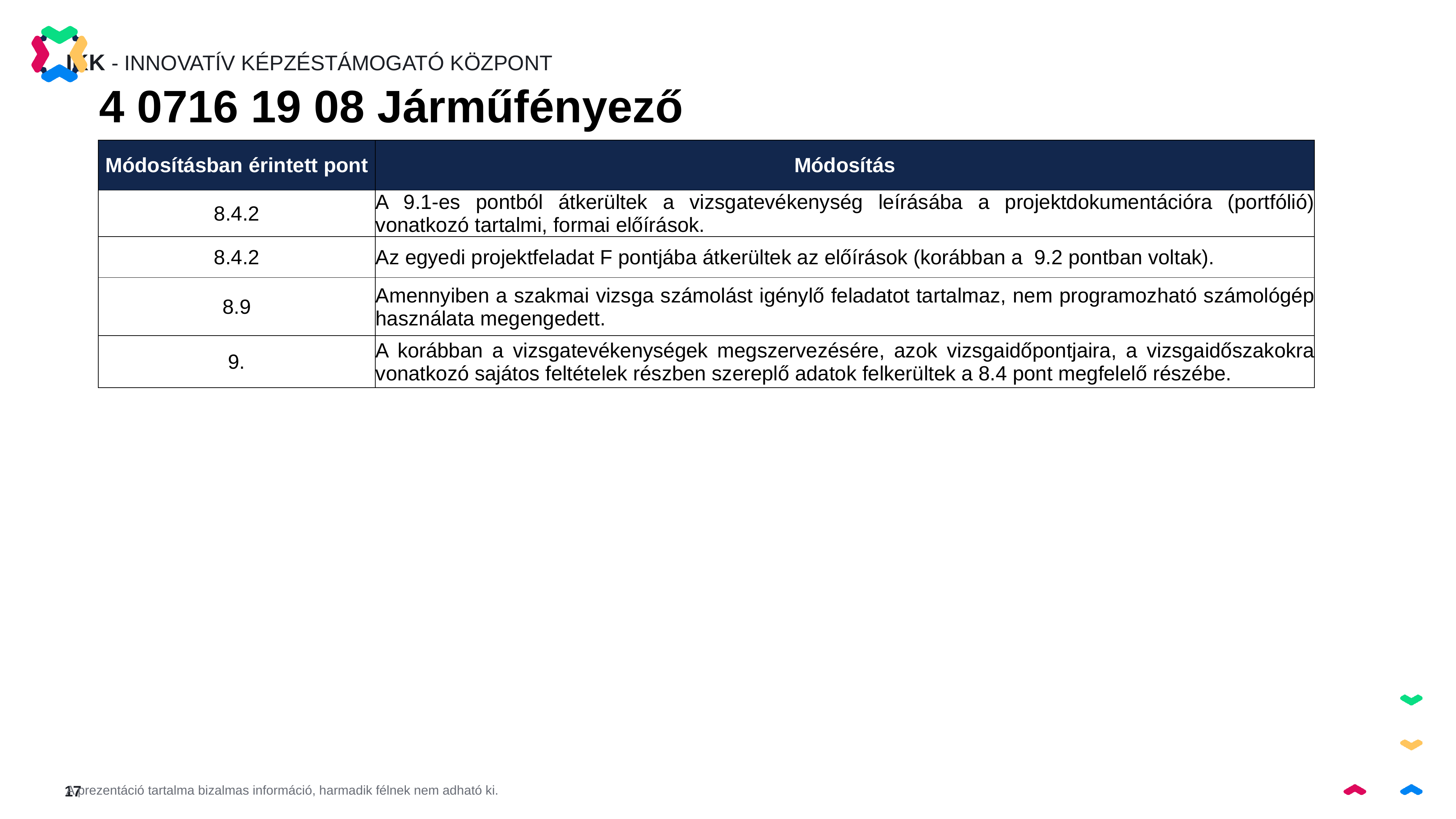

4 0716 19 08 Járműfényező
| Módosításban érintett pont | Módosítás |
| --- | --- |
| 8.4.2 | A 9.1-es pontból átkerültek a vizsgatevékenység leírásába a projektdokumentációra (portfólió) vonatkozó tartalmi, formai előírások. |
| 8.4.2 | Az egyedi projektfeladat F pontjába átkerültek az előírások (korábban a 9.2 pontban voltak). |
| 8.9 | Amennyiben a szakmai vizsga számolást igénylő feladatot tartalmaz, nem programozható számológép használata megengedett. |
| 9. | A korábban a vizsgatevékenységek megszervezésére, azok vizsgaidőpontjaira, a vizsgaidőszakokra vonatkozó sajátos feltételek részben szereplő adatok felkerültek a 8.4 pont megfelelő részébe. |